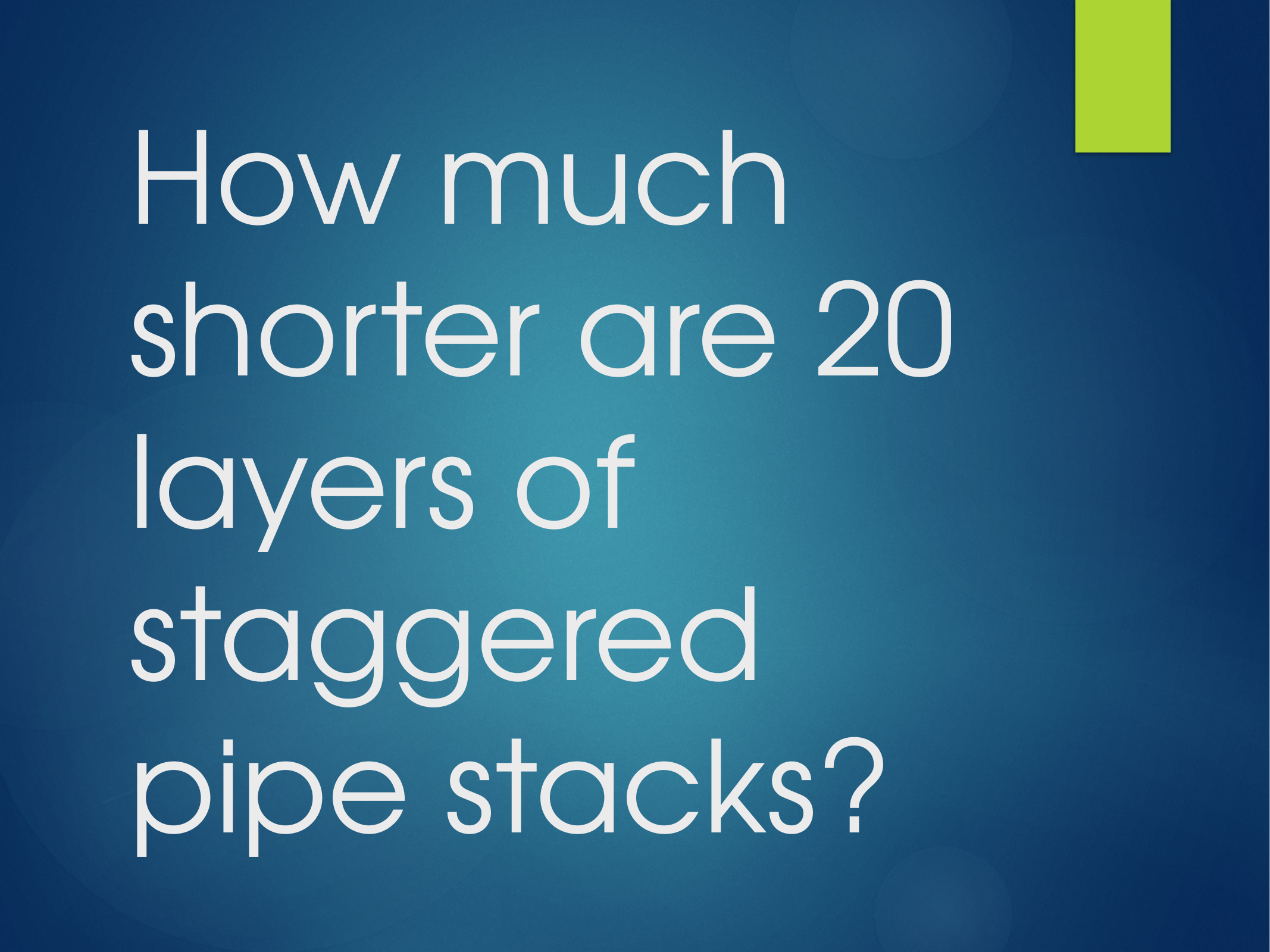

# How much shorter are 20 layers of staggered pipe stacks?